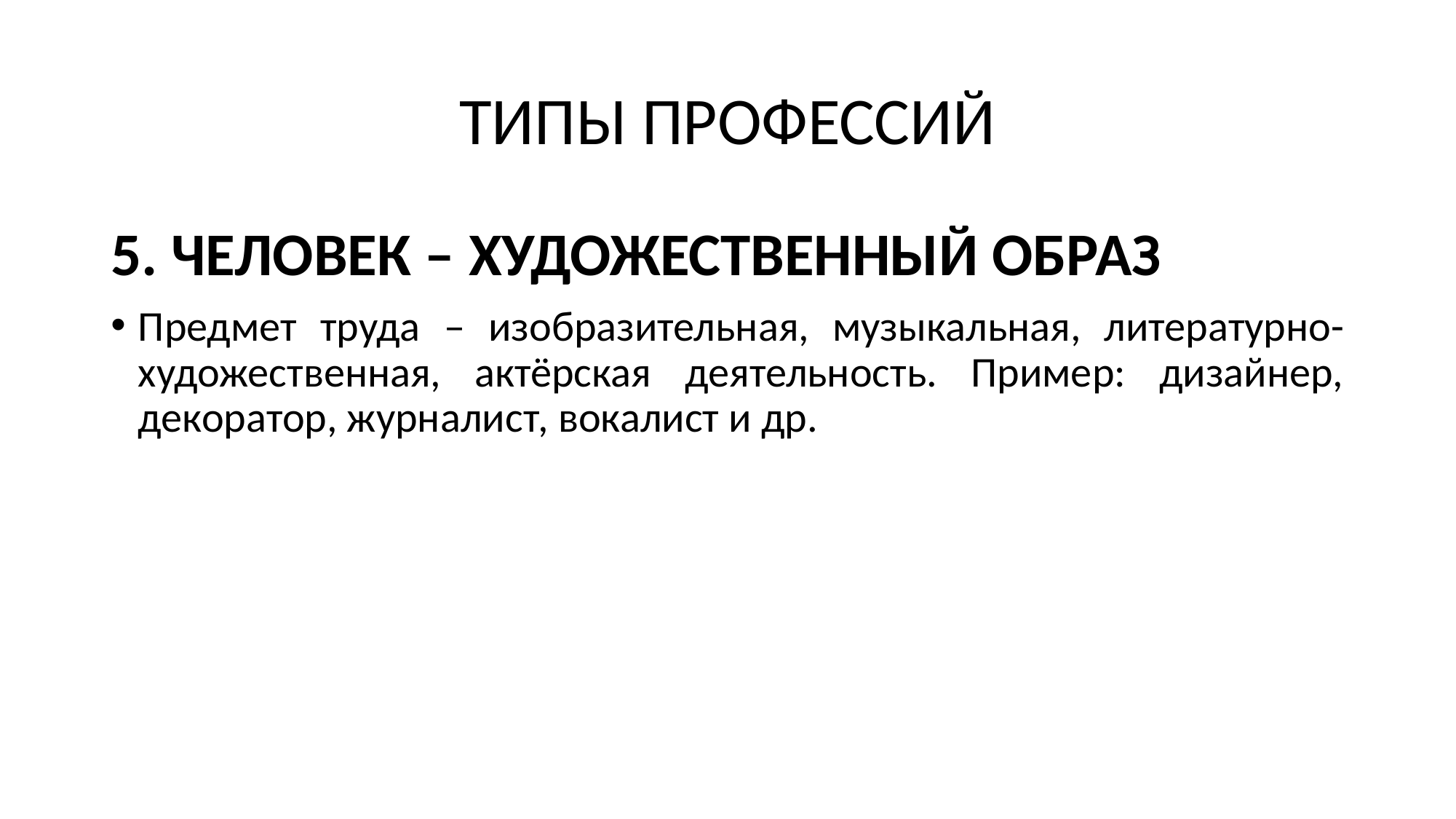

# ТИПЫ ПРОФЕССИЙ
5. ЧЕЛОВЕК – ХУДОЖЕСТВЕННЫЙ ОБРАЗ
Предмет труда – изобразительная, музыкальная, литературно-художественная, актёрская деятельность. Пример: дизайнер, декоратор, журналист, вокалист и др.